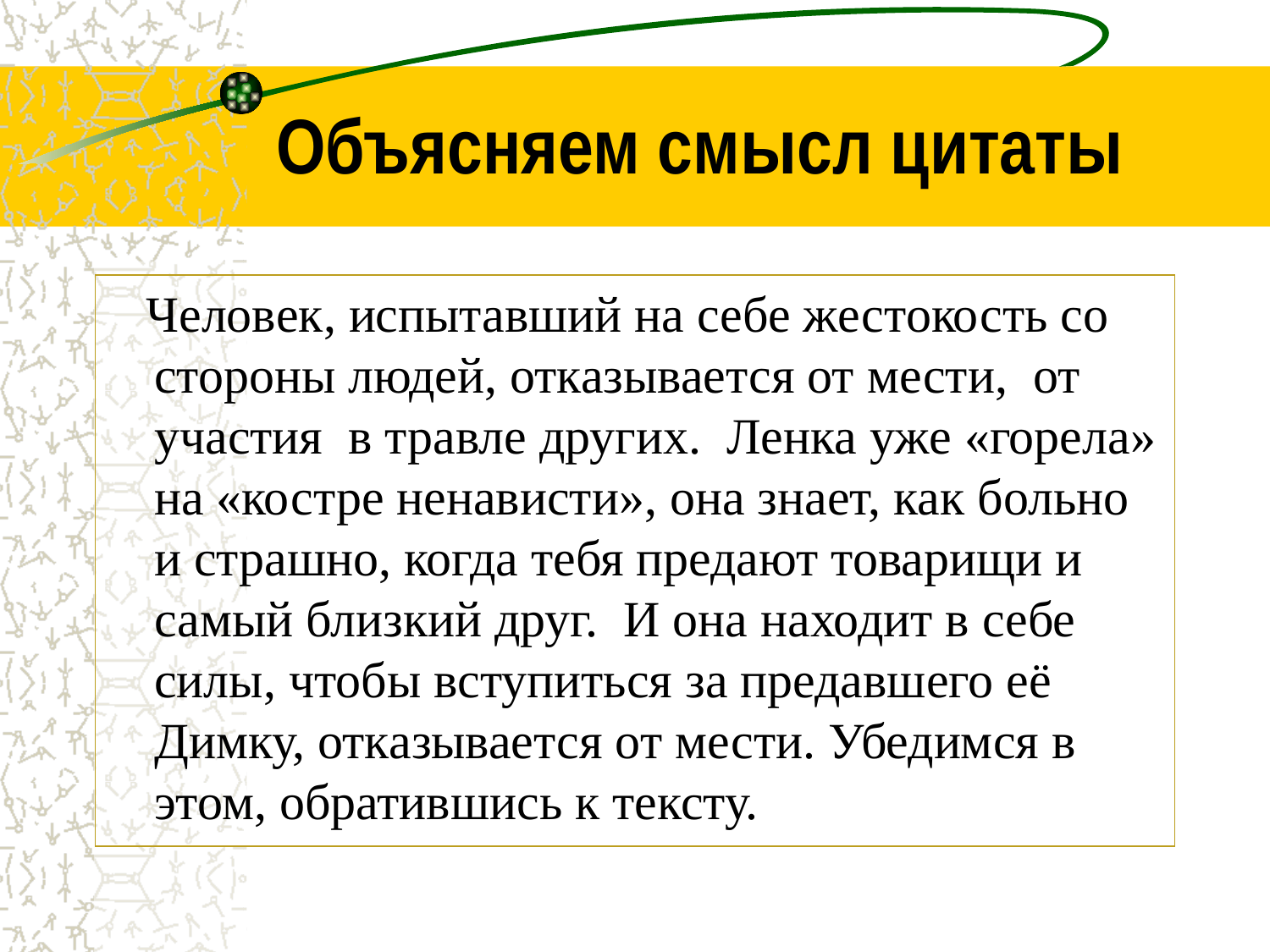

# Объясняем смысл цитаты
   Человек, испытавший на себе жестокость со стороны людей, отказывается от мести,  от участия  в травле других.  Ленка уже «горела» на «костре ненависти», она знает, как больно и страшно, когда тебя предают товарищи и самый близкий друг.  И она находит в себе силы, чтобы вступиться за предавшего её Димку, отказывается от мести. Убедимся в этом, обратившись к тексту.